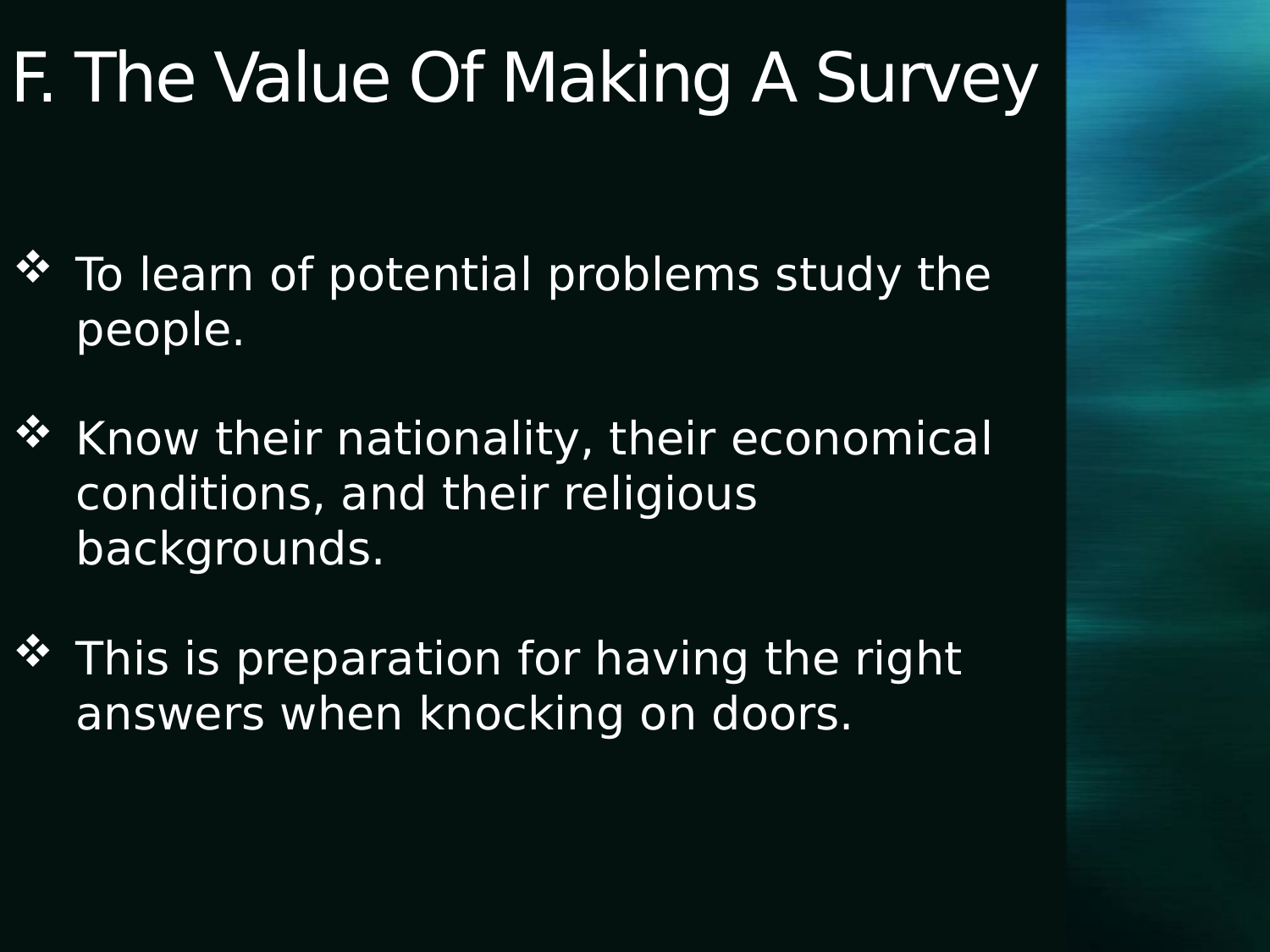

# F. The Value Of Making A Survey
To learn of potential problems study the people.

Know their nationality, their economical conditions, and their religious backgrounds.

This is preparation for having the right answers when knocking on doors.